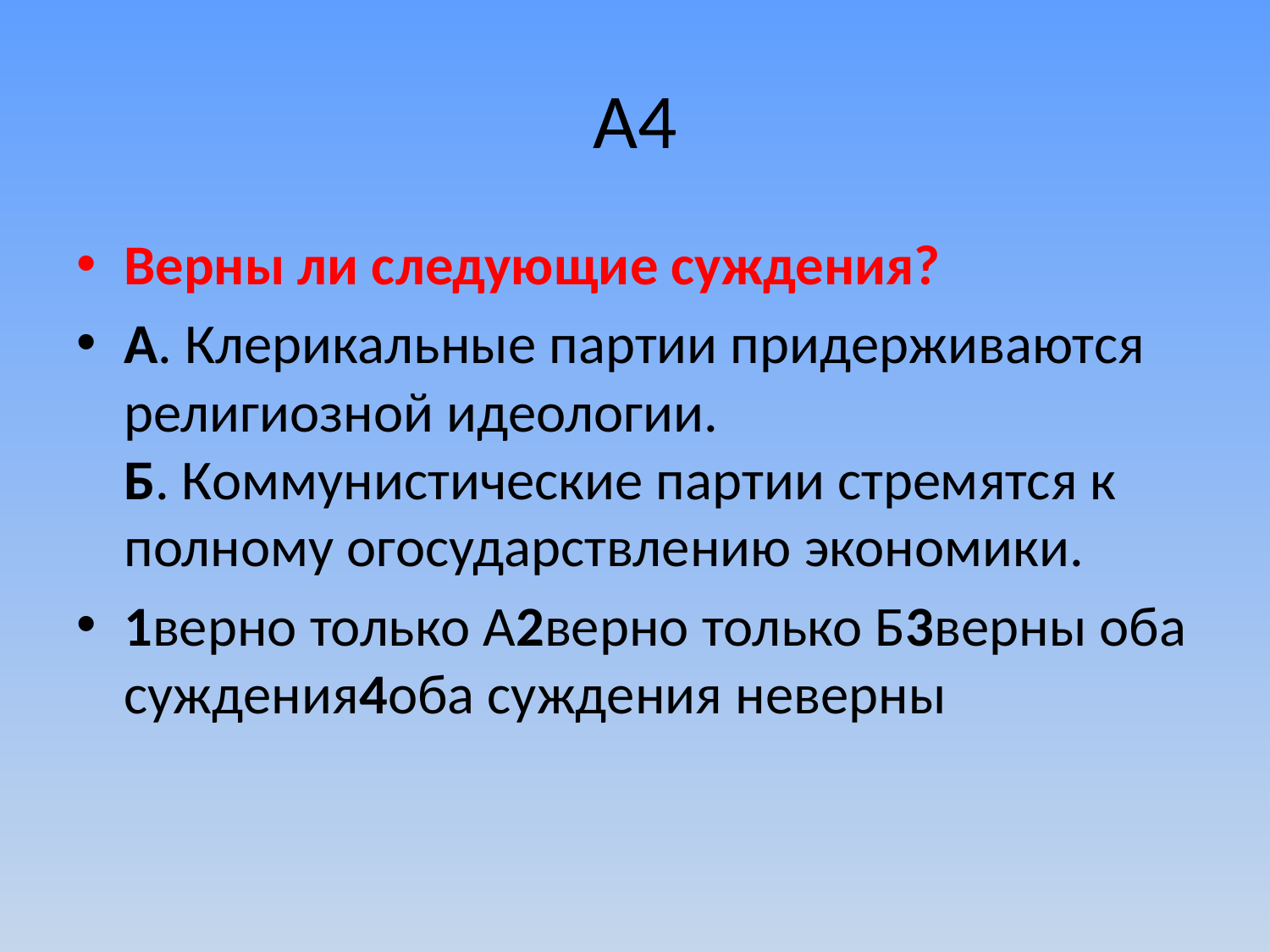

# А4
Верны ли следующие суждения?
А. Клерикальные партии придерживаются религиозной идеологии.
Б. Коммунистические партии стремятся к полному огосударствлению экономики.
1верно только А2верно только Б3верны оба суждения4оба суждения неверны